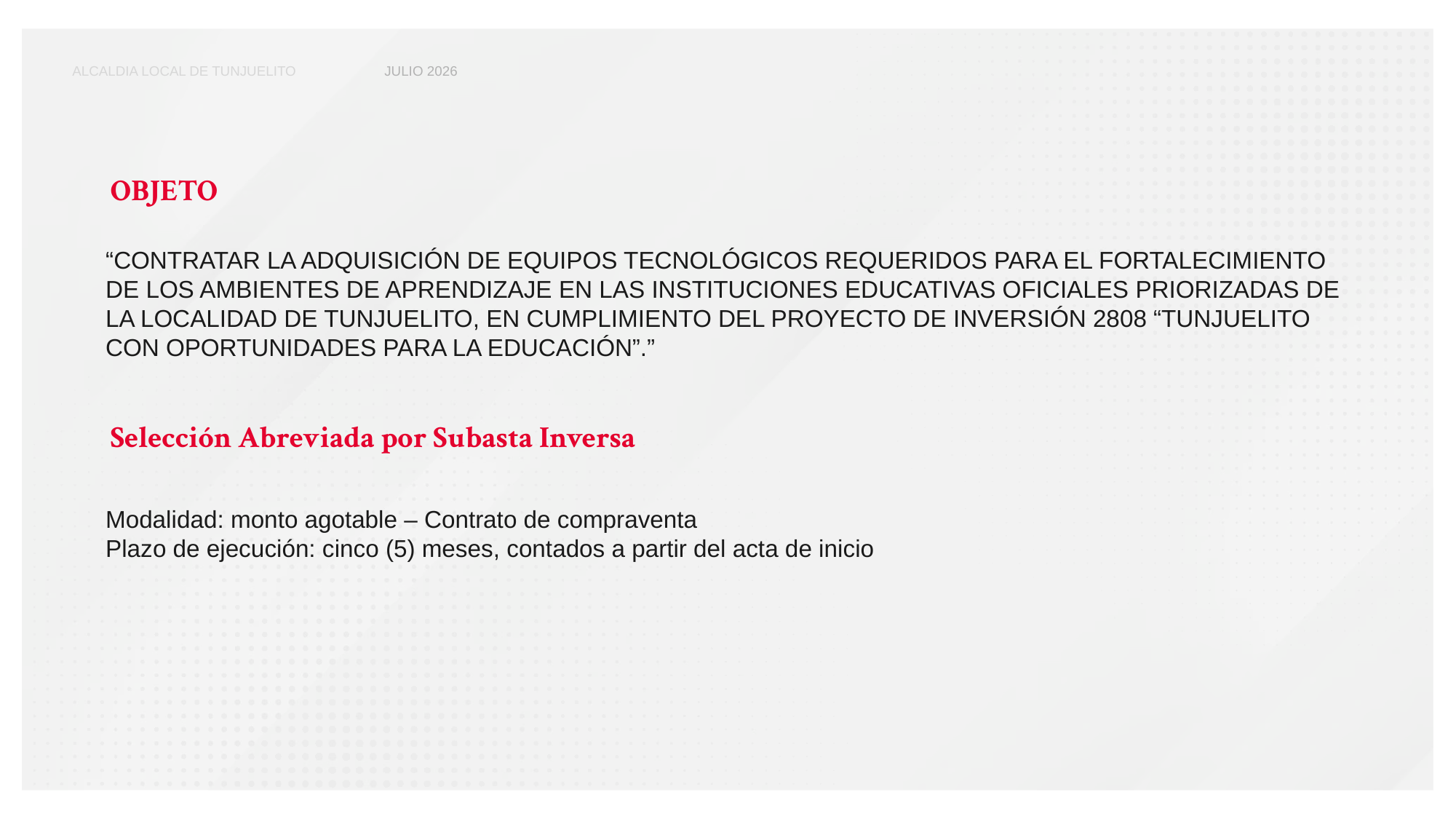

ALCALDIA LOCAL DE TUNJUELITO
JULIO 2026
OBJETO
“CONTRATAR LA ADQUISICIÓN DE EQUIPOS TECNOLÓGICOS REQUERIDOS PARA EL FORTALECIMIENTO DE LOS AMBIENTES DE APRENDIZAJE EN LAS INSTITUCIONES EDUCATIVAS OFICIALES PRIORIZADAS DE LA LOCALIDAD DE TUNJUELITO, EN CUMPLIMIENTO DEL PROYECTO DE INVERSIÓN 2808 “TUNJUELITO CON OPORTUNIDADES PARA LA EDUCACIÓN”.”

Selección Abreviada por Subasta Inversa
Modalidad: monto agotable – Contrato de compraventa
Plazo de ejecución: cinco (5) meses, contados a partir del acta de inicio